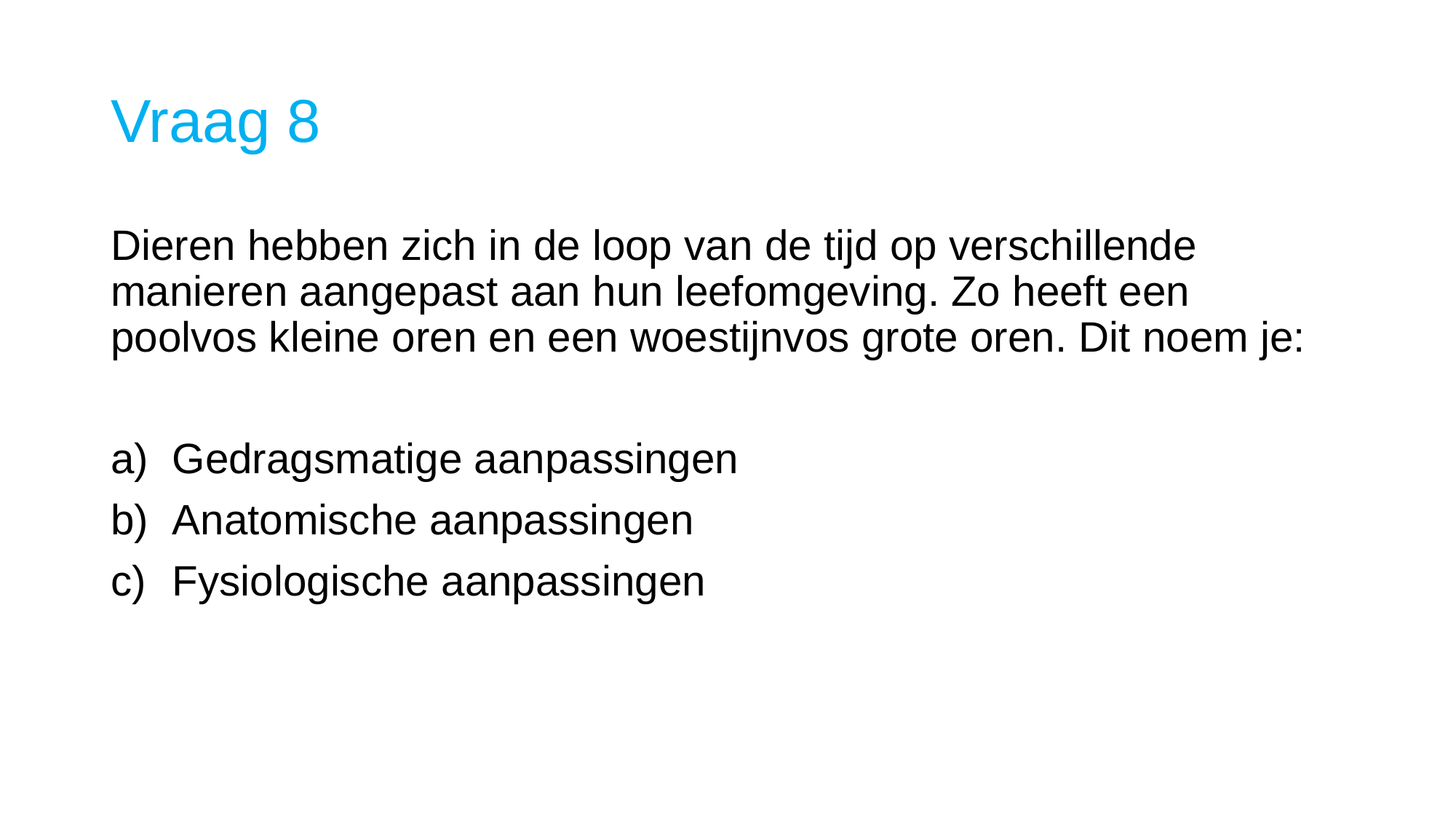

# Vraag 8
Dieren hebben zich in de loop van de tijd op verschillende manieren aangepast aan hun leefomgeving. Zo heeft een poolvos kleine oren en een woestijnvos grote oren. Dit noem je:

Gedragsmatige aanpassingen
Anatomische aanpassingen
Fysiologische aanpassingen